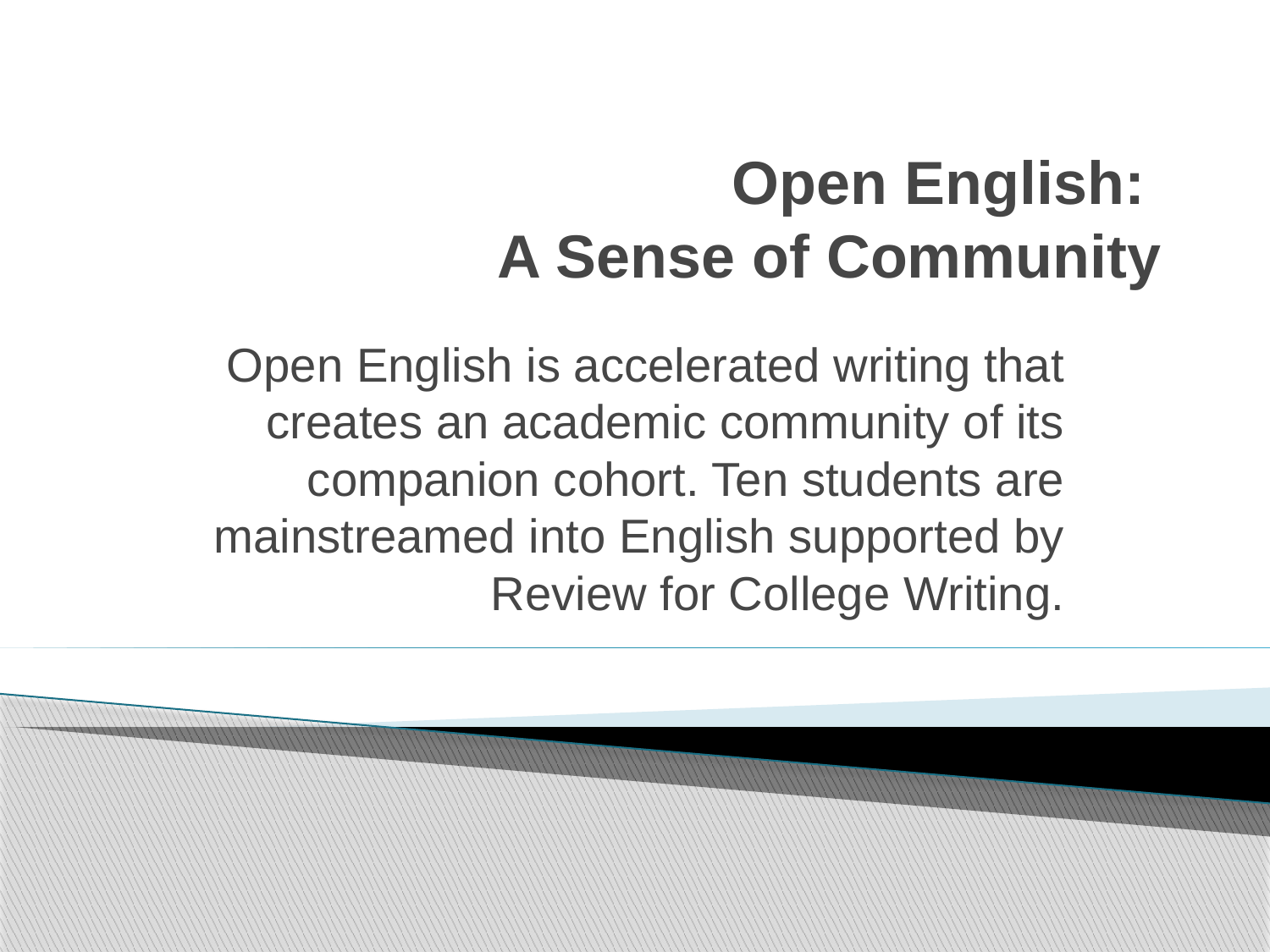

# Open English: A Sense of Community
Open English is accelerated writing that creates an academic community of its companion cohort. Ten students are mainstreamed into English supported by Review for College Writing.